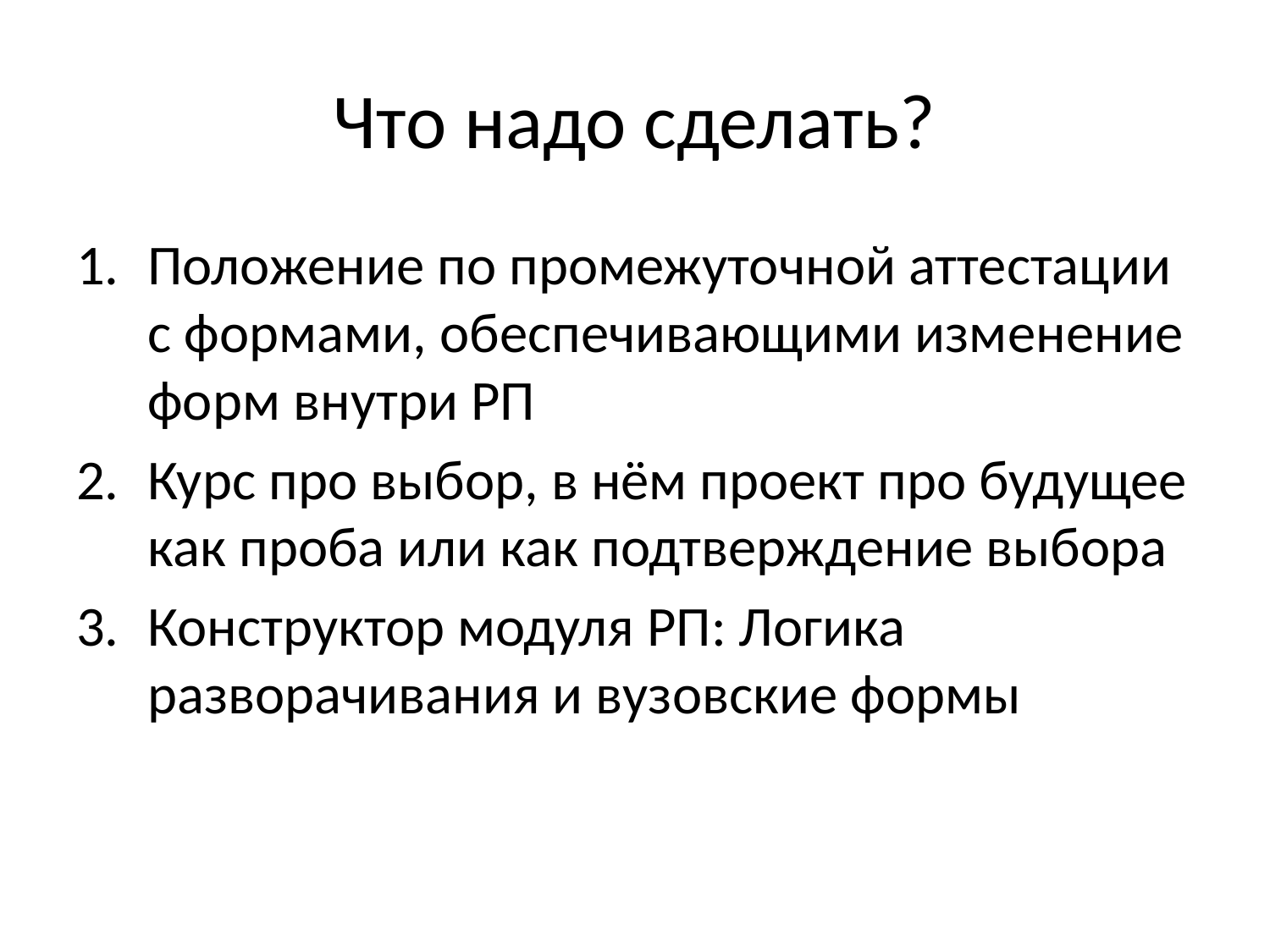

# Что надо сделать?
Положение по промежуточной аттестации с формами, обеспечивающими изменение форм внутри РП
Курс про выбор, в нём проект про будущее как проба или как подтверждение выбора
Конструктор модуля РП: Логика разворачивания и вузовские формы